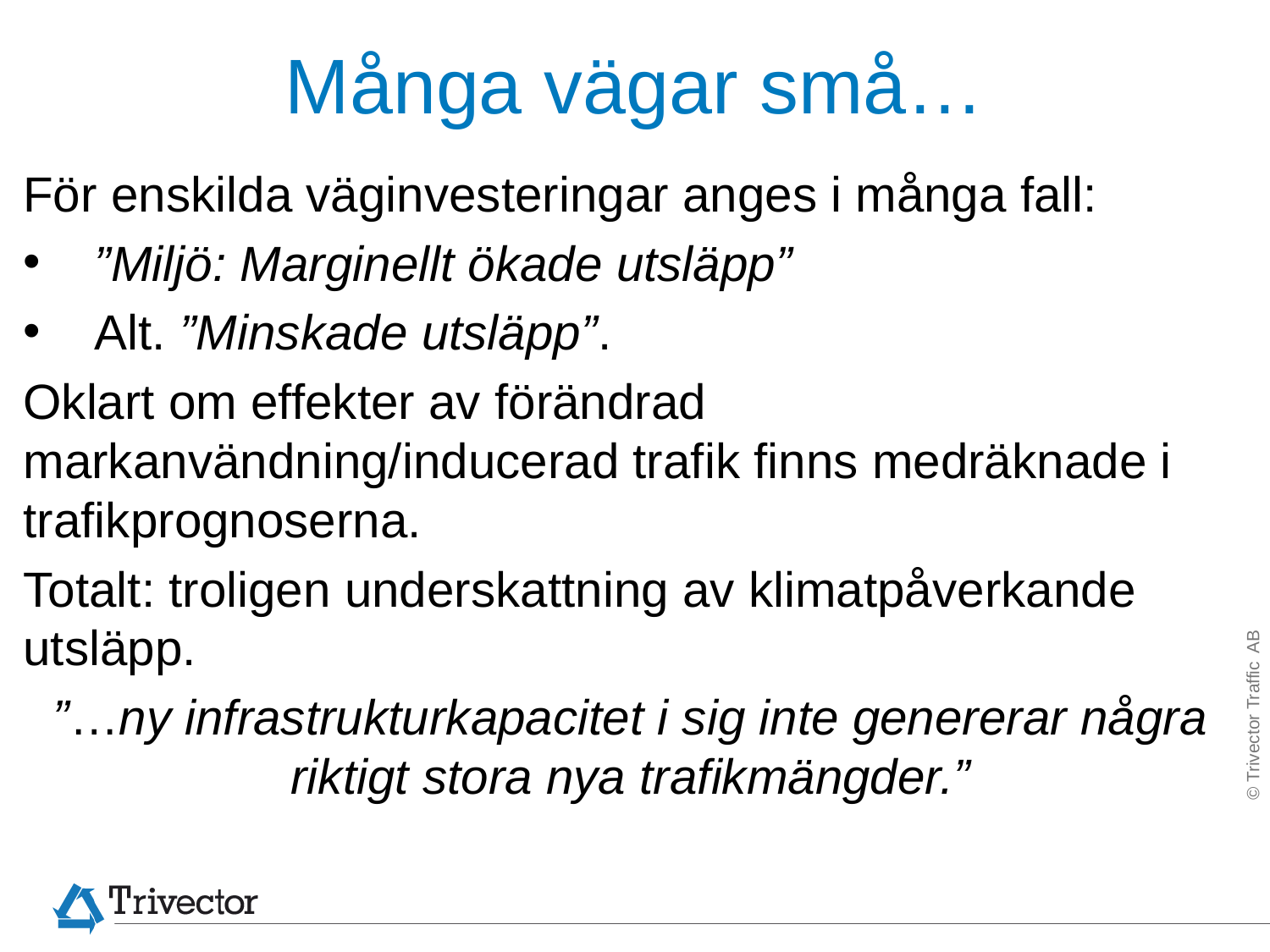

# Många vägar små…
För enskilda väginvesteringar anges i många fall:
”Miljö: Marginellt ökade utsläpp”
Alt. ”Minskade utsläpp”.
Oklart om effekter av förändrad markanvändning/inducerad trafik finns medräknade i trafikprognoserna.
Totalt: troligen underskattning av klimatpåverkande utsläpp.
”…ny infrastrukturkapacitet i sig inte genererar några riktigt stora nya trafikmängder.”